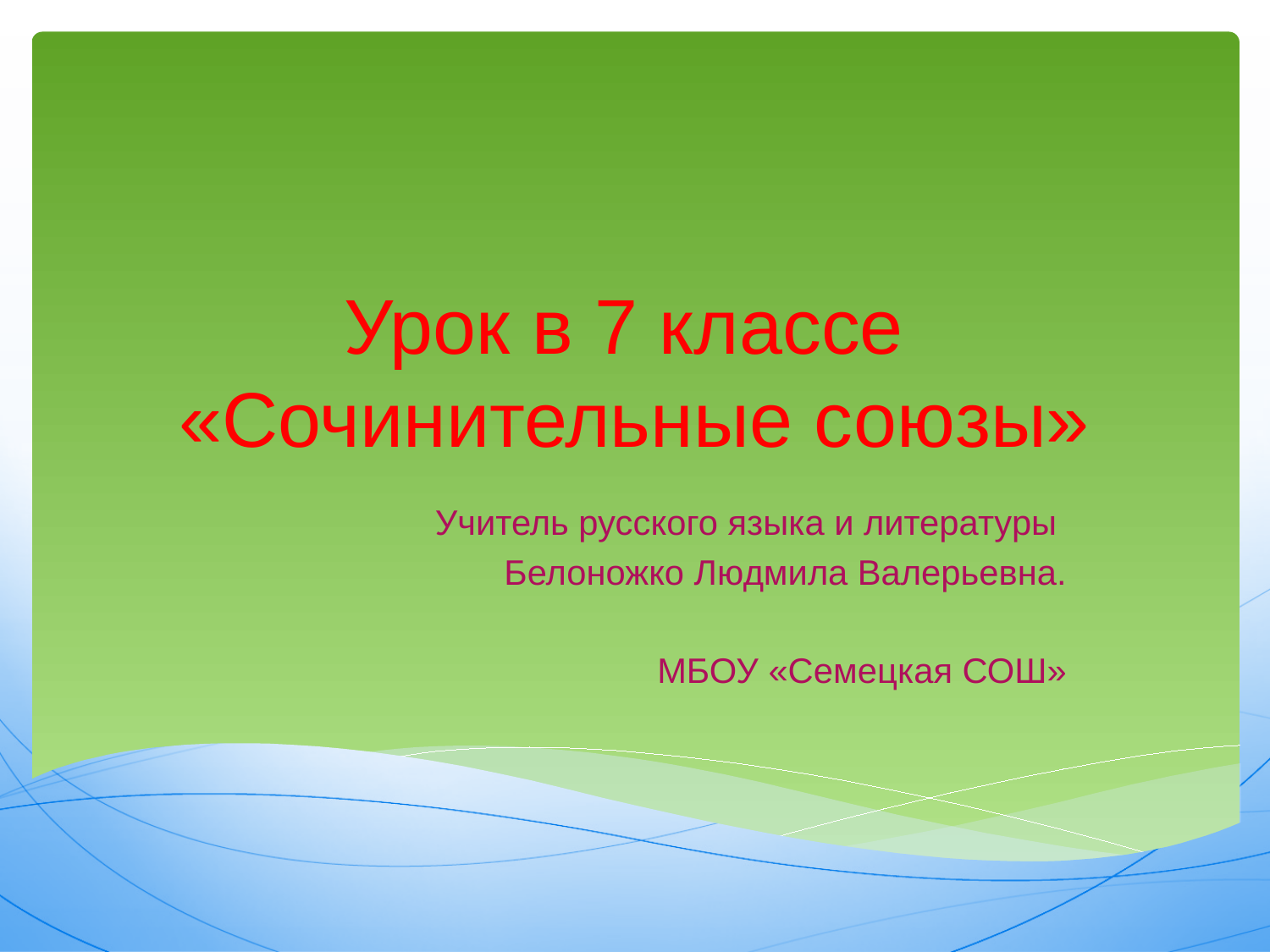

# Урок в 7 классе «Сочинительные союзы»
Учитель русского языка и литературы
Белоножко Людмила Валерьевна.

МБОУ «Семецкая СОШ»